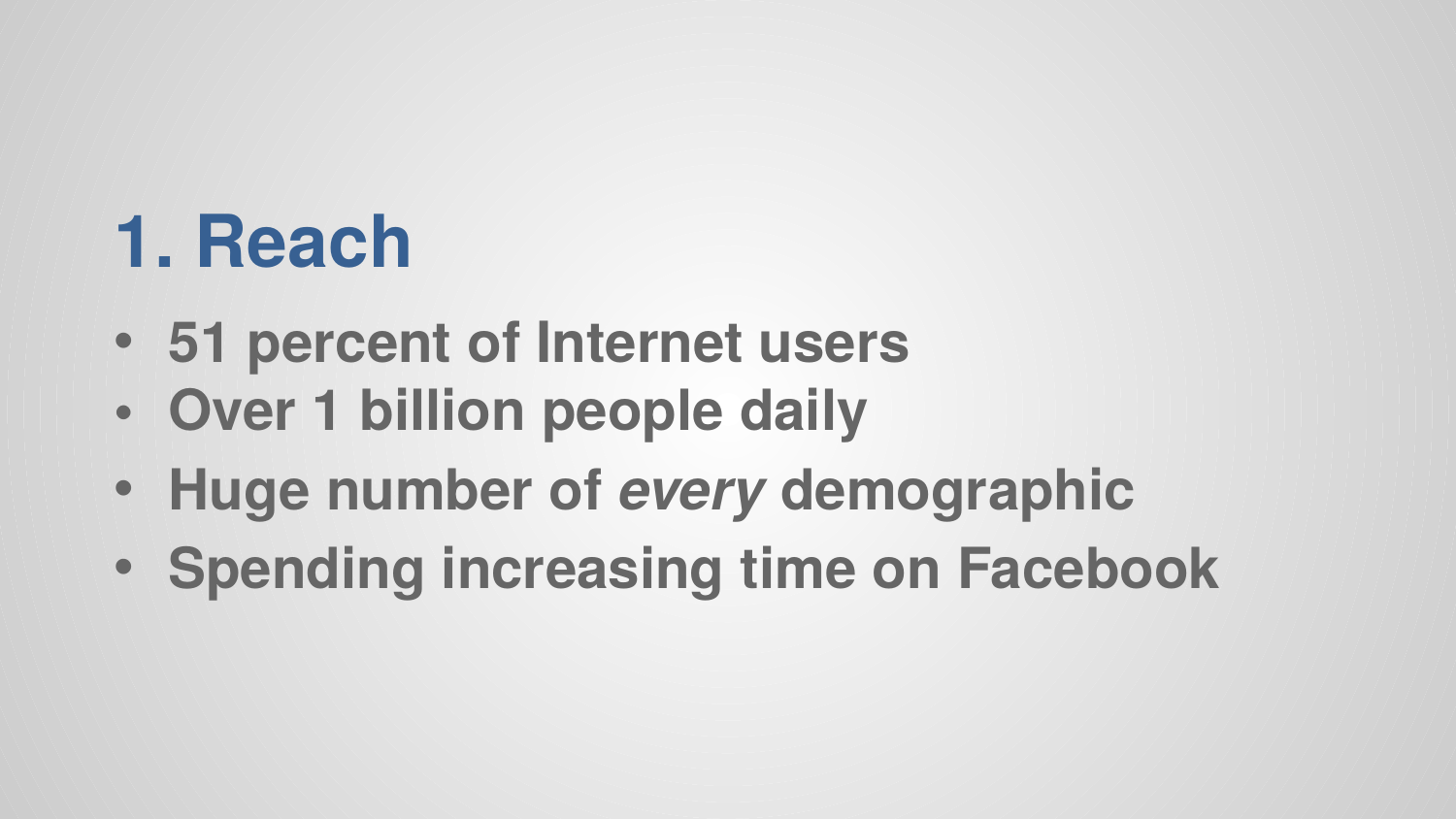

# 1. Reach
51 percent of Internet users
Over 1 billion people daily
Huge number of every demographic
Spending increasing time on Facebook